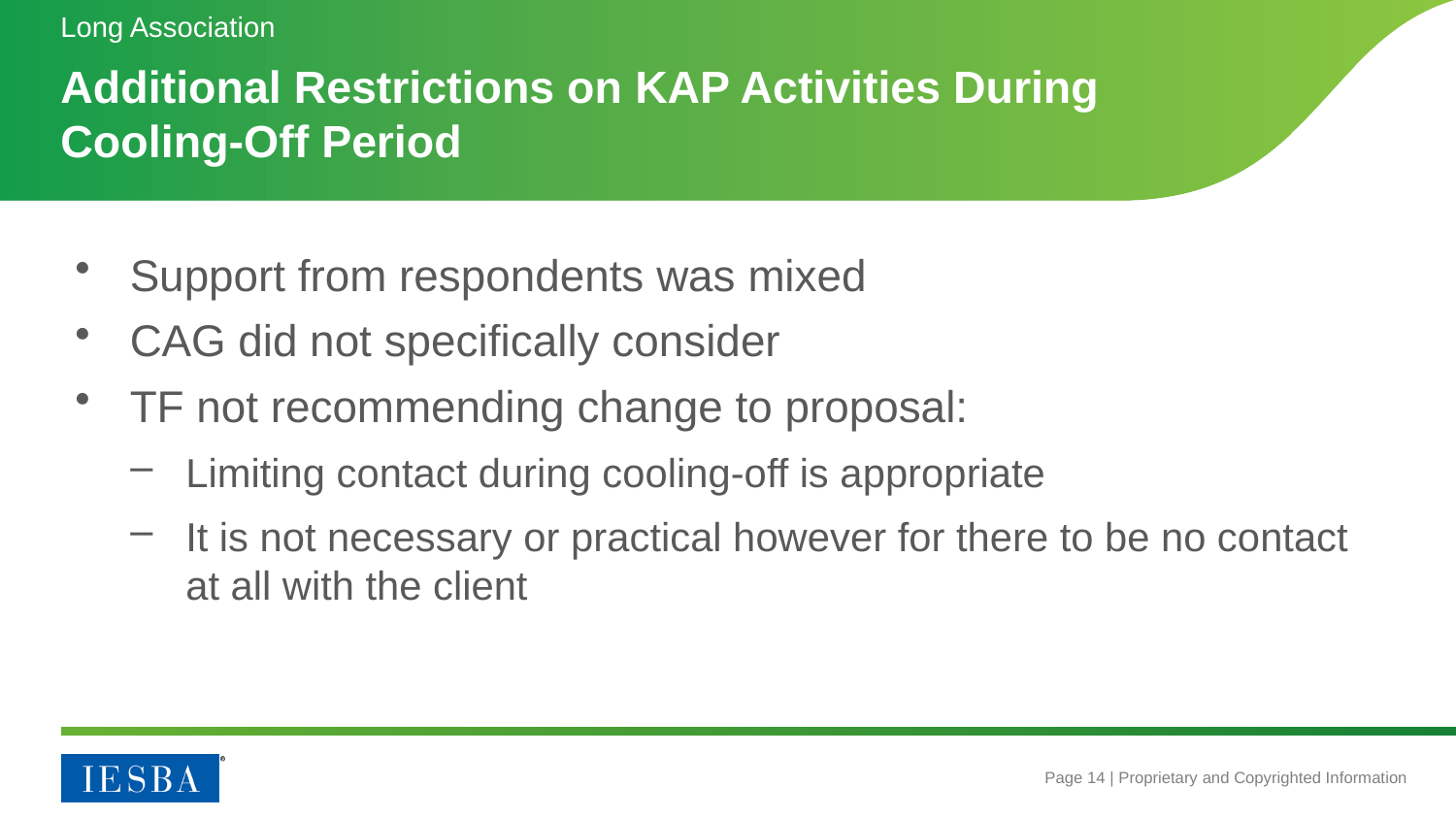

Long Association
# Additional Restrictions on KAP Activities During Cooling-Off Period
Support from respondents was mixed
CAG did not specifically consider
TF not recommending change to proposal:
Limiting contact during cooling-off is appropriate
It is not necessary or practical however for there to be no contact at all with the client